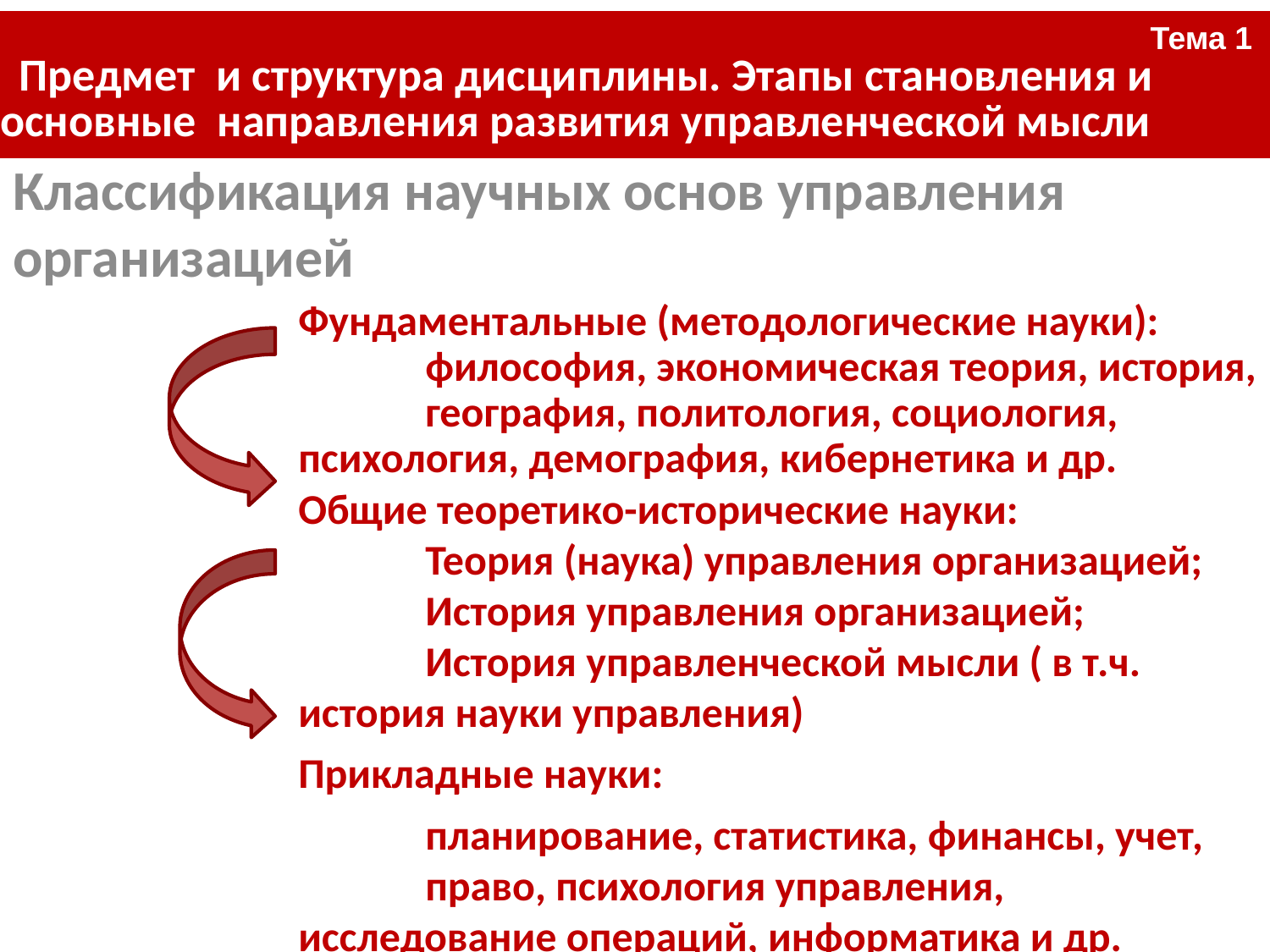

| Тема 1 Предмет и структура дисциплины. Этапы становления и основные направления развития управленческой мысли |
| --- |
#
Классификация научных основ управления организацией

Фундаментальные (методологические науки):   	философия, экономическая теория, история, 	география, политология, социология, 	психология, демография, кибернетика и др.
Общие теоретико-исторические науки:
	Теория (наука) управления организацией;
	История управления организацией;
	История управленческой мысли ( в т.ч. 	история науки управления)
Прикладные науки:
	планирование, статистика, финансы, учет, 	право, психология управления, 	исследование операций, информатика и др.